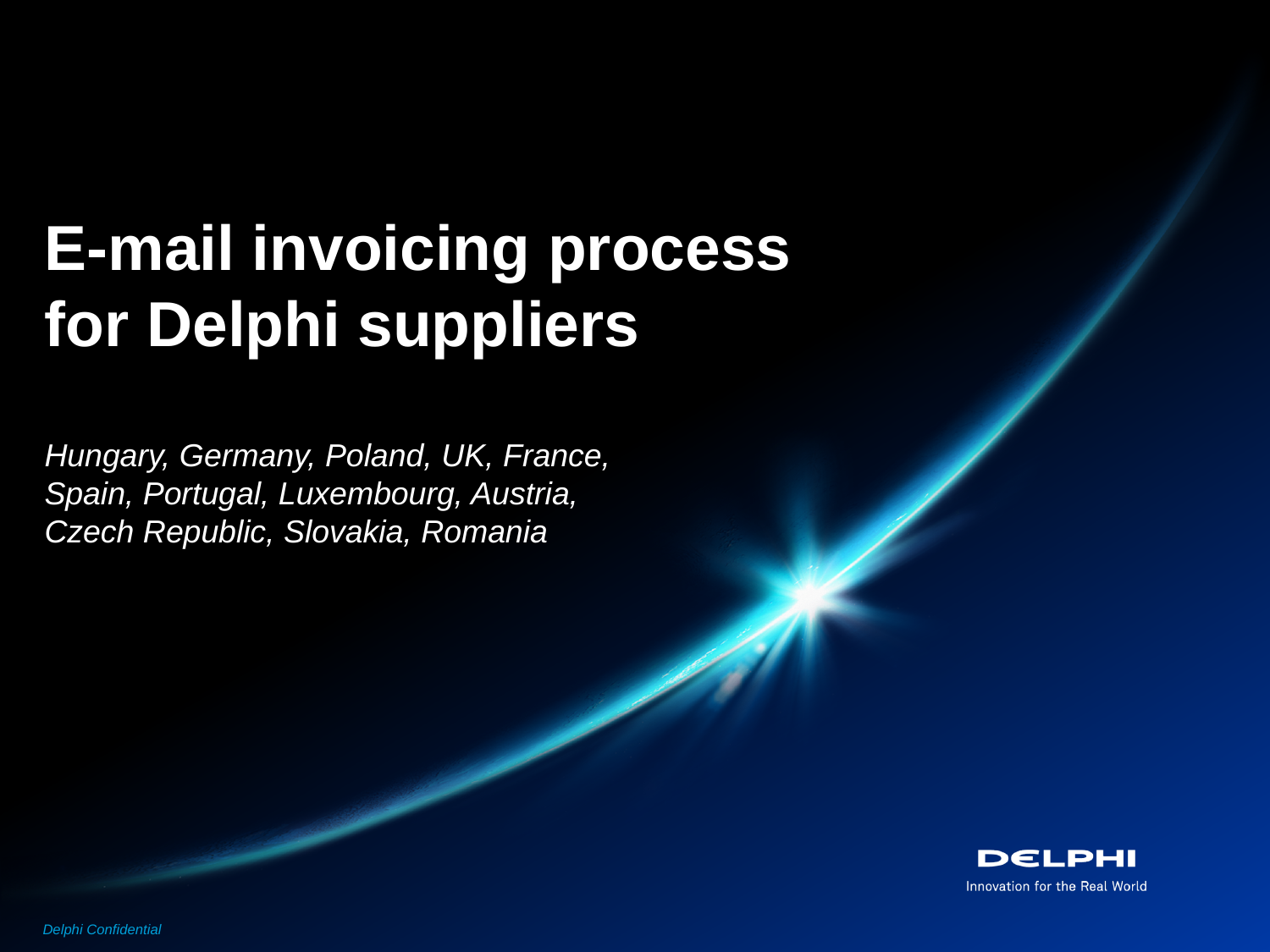

# E-mail invoicing process for Delphi suppliers Hungary, Germany, Poland, UK, France, Spain, Portugal, Luxembourg, Austria, Czech Republic, Slovakia, Romania